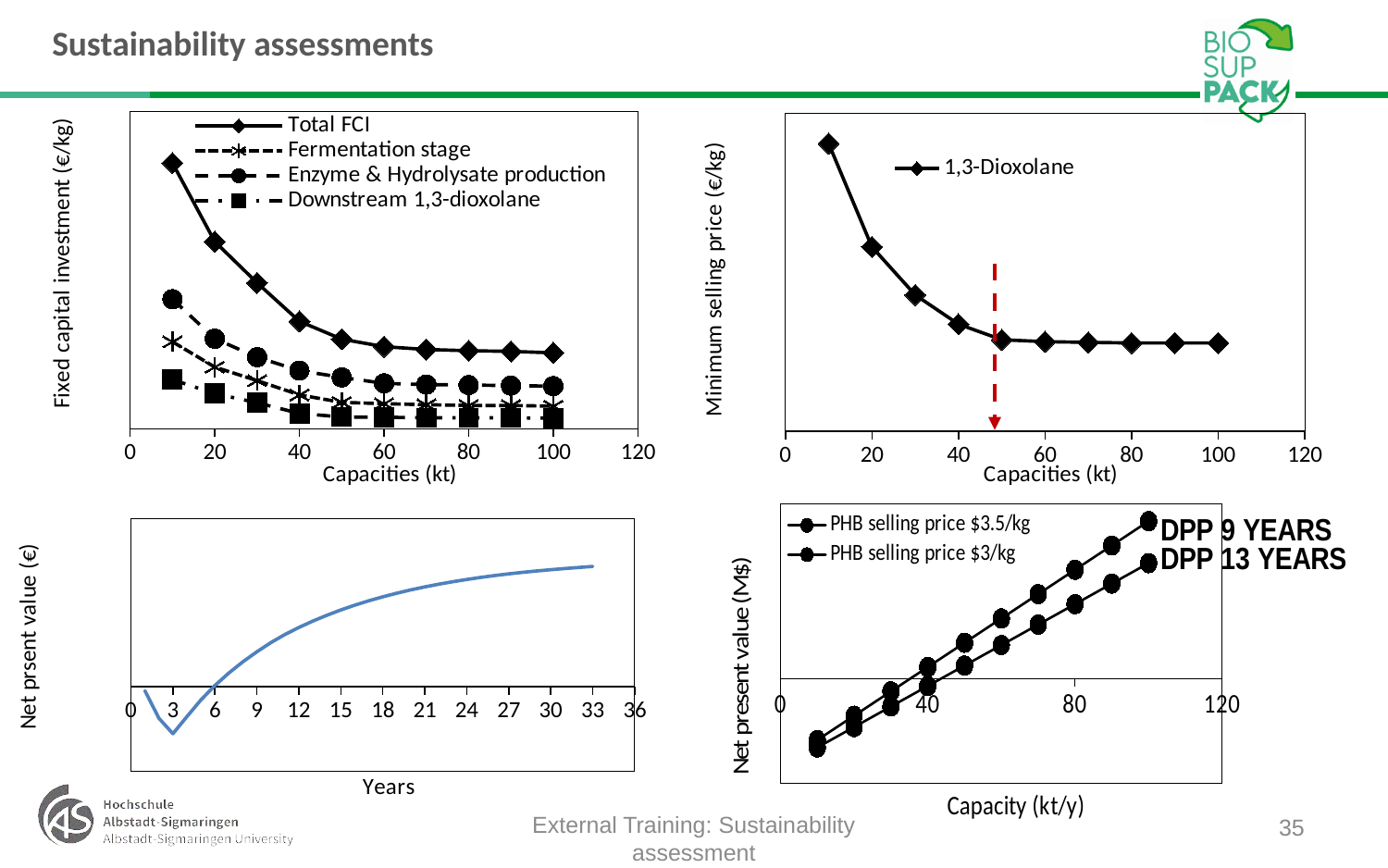

# Sustainability assessments

### Chart

| Category | Total FCI | Fermentation stage | Enzyme & Hydrolysate production | Downstream 1,3-dioxolane |
|---|---|---|---|---|

### Chart

| Category | 1,3-Dioxolane |
|---|---|

### Chart

| Category | PHB selling price $3.5/kg | PHB selling price $3/kg |
|---|---|---|

### Chart

| Category |  |
|---|---|
35
External Training: Sustainability assessment